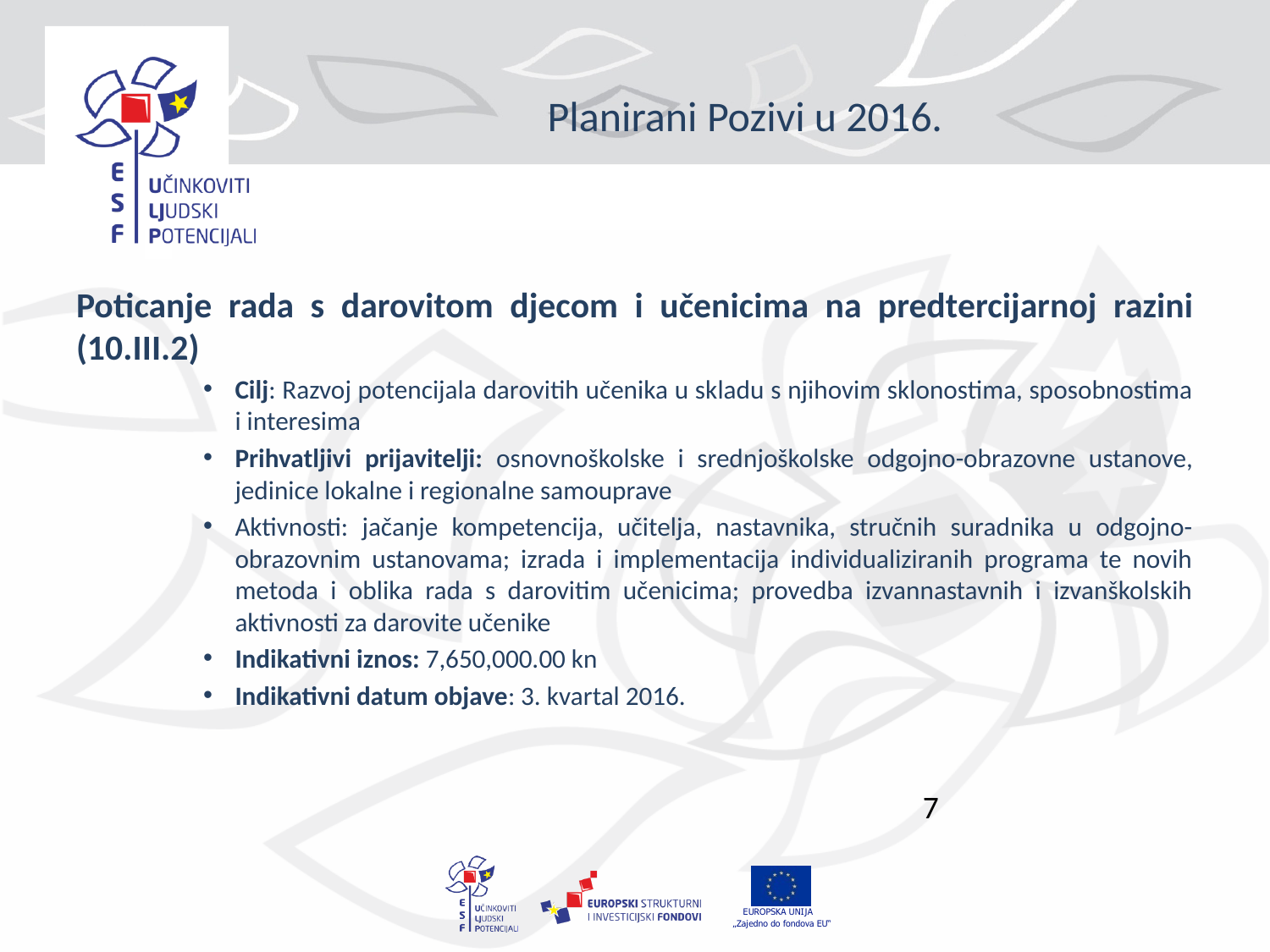

# Planirani Pozivi u 2016.
Poticanje rada s darovitom djecom i učenicima na predtercijarnoj razini (10.III.2)
Cilj: Razvoj potencijala darovitih učenika u skladu s njihovim sklonostima, sposobnostima i interesima
Prihvatljivi prijavitelji: osnovnoškolske i srednjoškolske odgojno-obrazovne ustanove, jedinice lokalne i regionalne samouprave
Aktivnosti: jačanje kompetencija, učitelja, nastavnika, stručnih suradnika u odgojno-obrazovnim ustanovama; izrada i implementacija individualiziranih programa te novih metoda i oblika rada s darovitim učenicima; provedba izvannastavnih i izvanškolskih aktivnosti za darovite učenike
Indikativni iznos: 7,650,000.00 kn
Indikativni datum objave: 3. kvartal 2016.

7